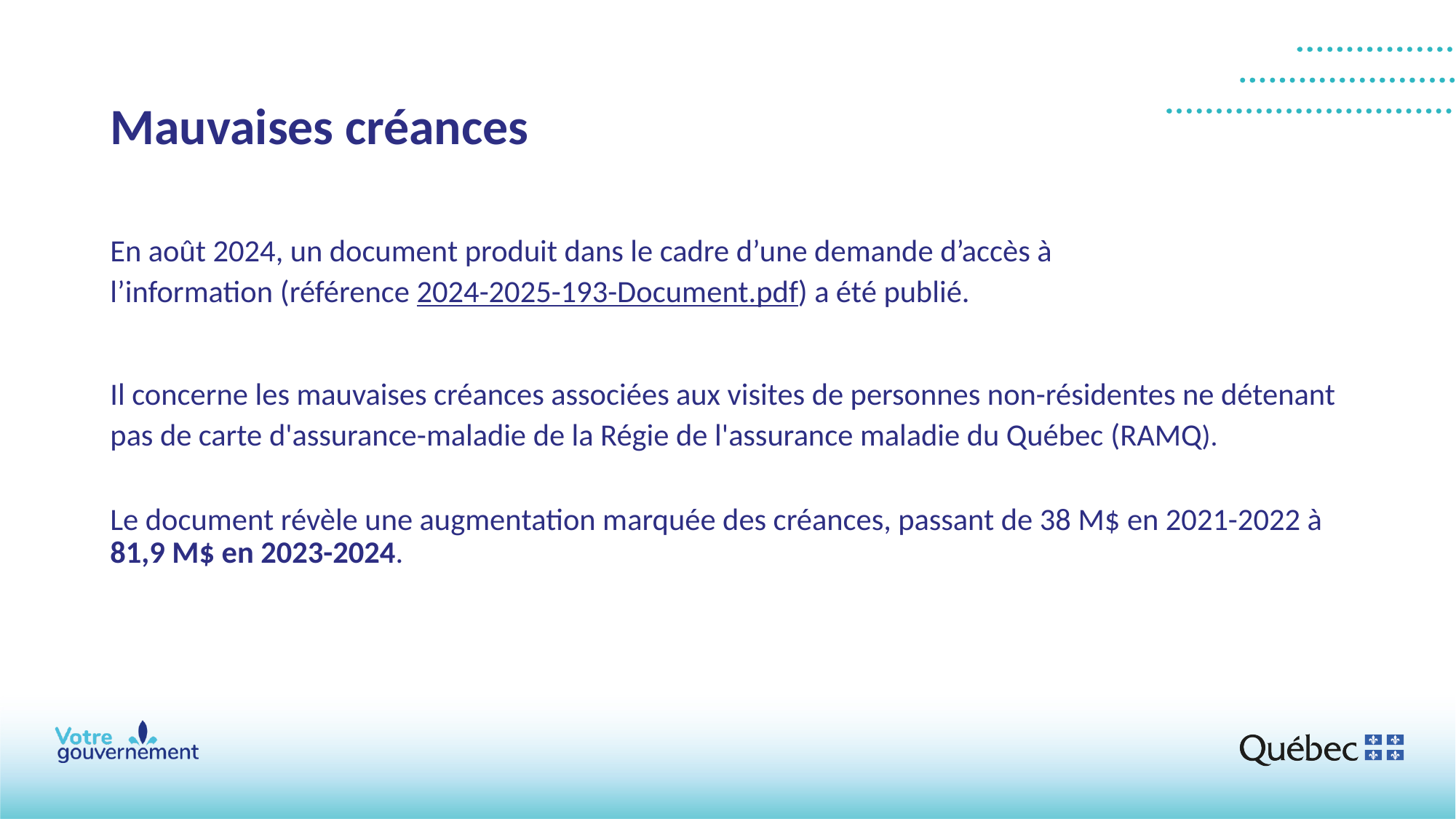

# Mauvaises créances
En août 2024, un document produit dans le cadre d’une demande d’accès à l’information (référence 2024-2025-193-Document.pdf) a été publié.

Il concerne les mauvaises créances associées aux visites de personnes non-résidentes ne détenant pas de carte d'assurance-maladie de la Régie de l'assurance maladie du Québec (RAMQ).

Le document révèle une augmentation marquée des créances, passant de 38 M$ en 2021-2022 à 81,9 M$ en 2023-2024.